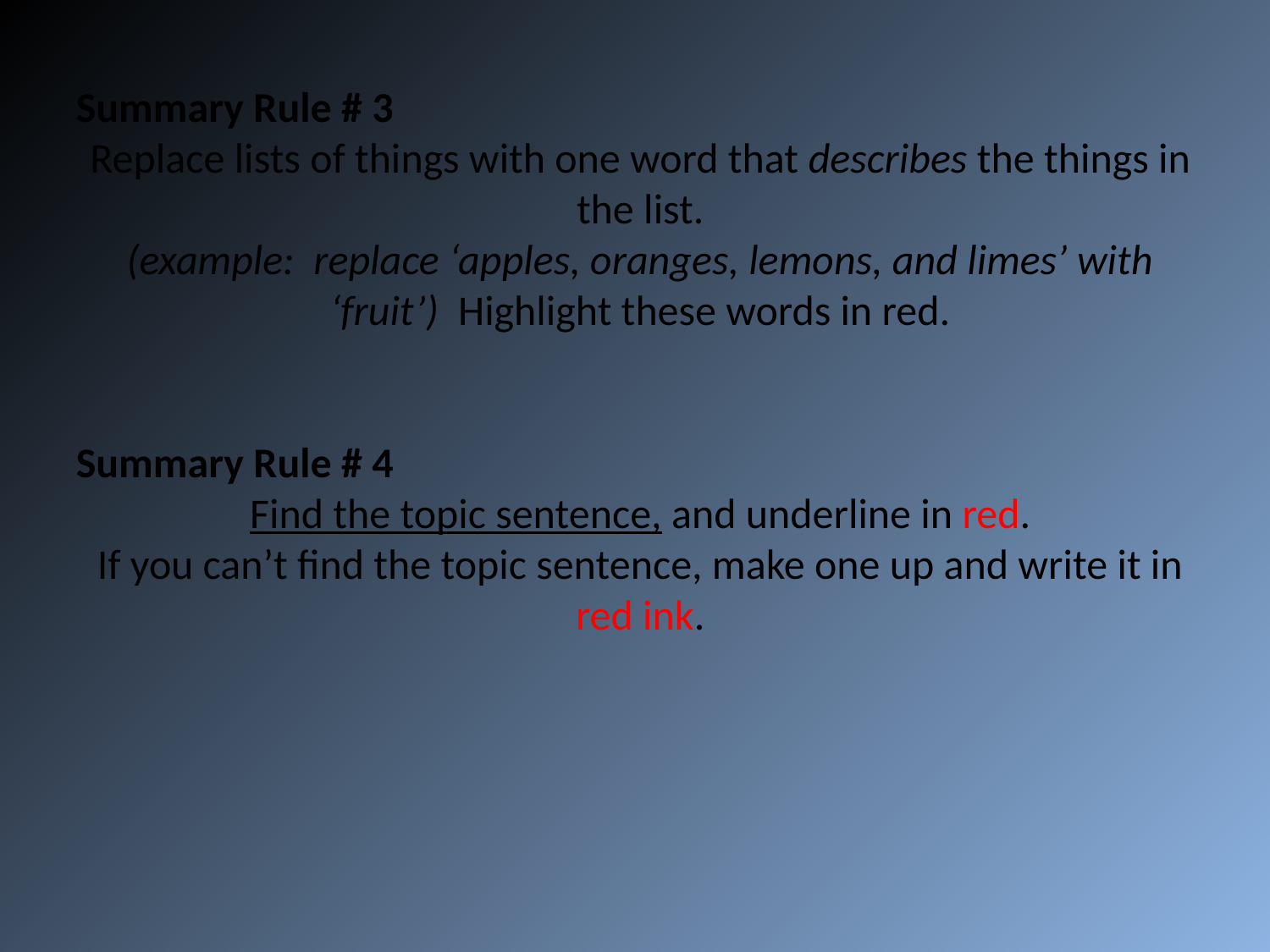

Summary Rule # 3
Replace lists of things with one word that describes the things in the list.
(example:  replace ‘apples, oranges, lemons, and limes’ with ‘fruit’)  Highlight these words in red.

Summary Rule # 4
Find the topic sentence, and underline in red.
If you can’t find the topic sentence, make one up and write it in red ink.